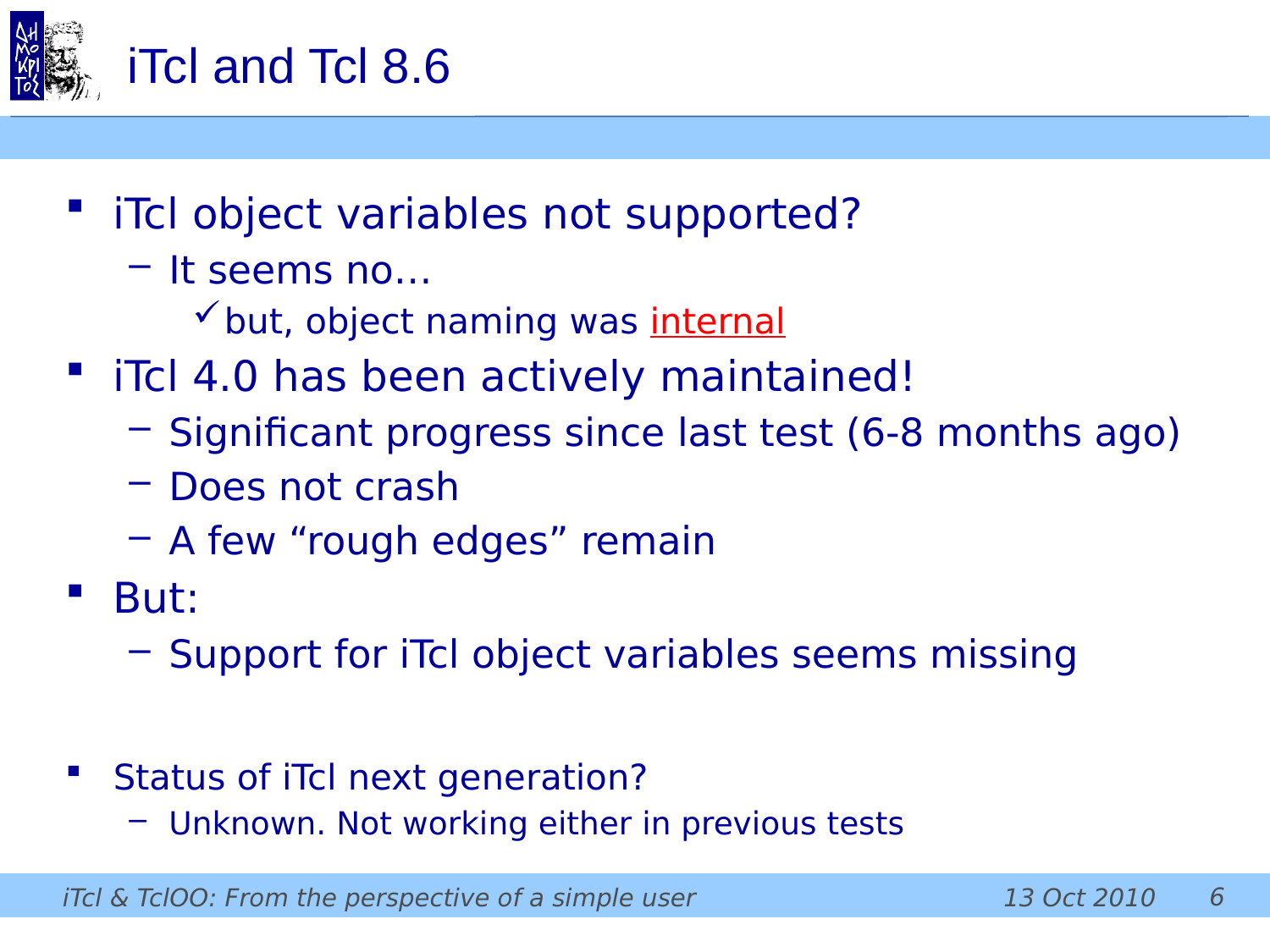

# iTcl and Tcl 8.6
iTcl object variables not supported?
It seems no…
but, object naming was internal
iTcl 4.0 has been actively maintained!
Significant progress since last test (6-8 months ago)
Does not crash
A few “rough edges” remain
But:
Support for iTcl object variables seems missing

Status of iTcl next generation?
Unknown. Not working either in previous tests

6
iTcl & TclOO: From the perspective of a simple user
13 Oct 2010